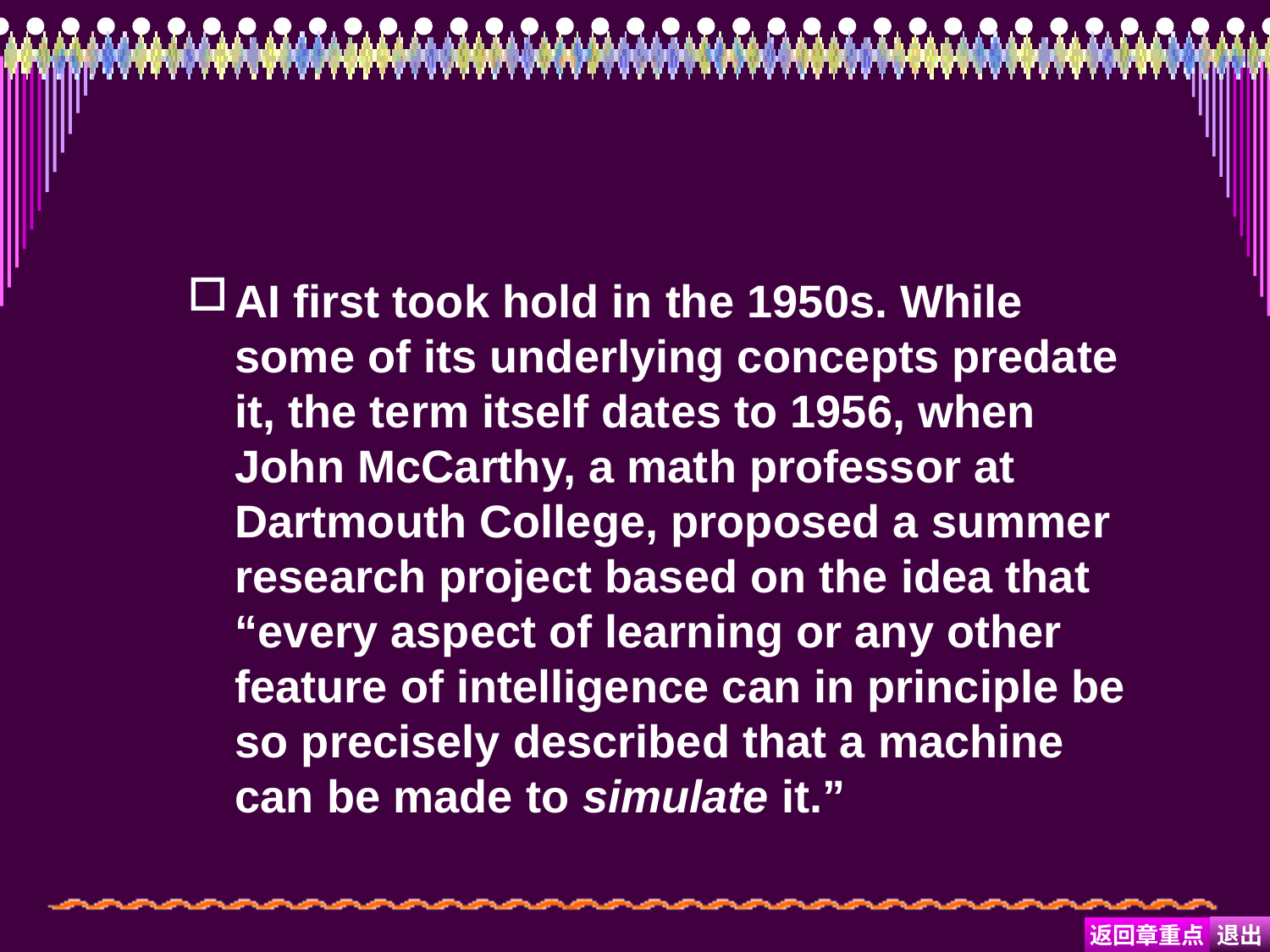

#
AI first took hold in the 1950s. While some of its underlying concepts predate it, the term itself dates to 1956, when John McCarthy, a math professor at Dartmouth College, proposed a summer research project based on the idea that “every aspect of learning or any other feature of intelligence can in principle be so precisely described that a machine can be made to simulate it.”